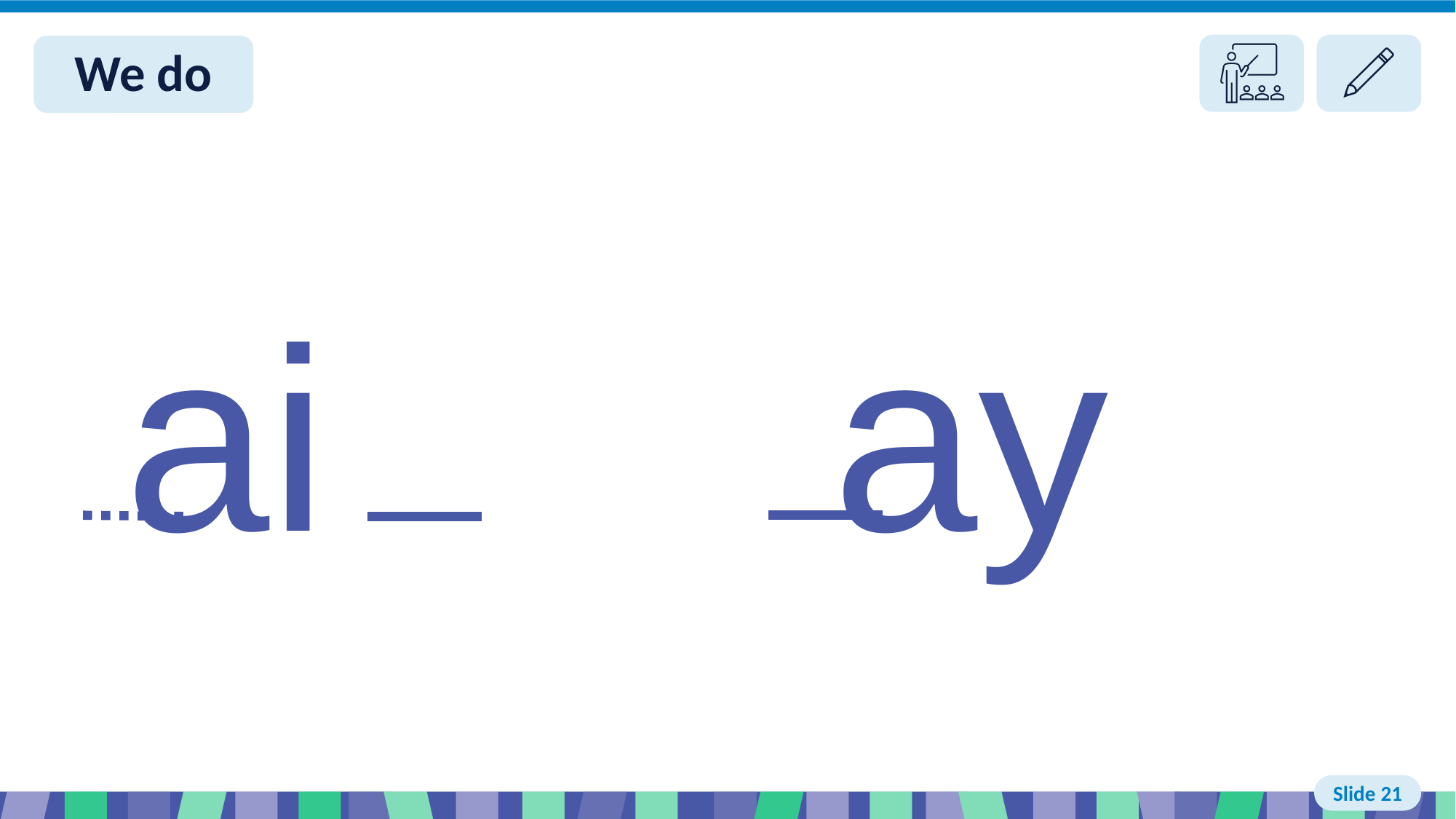

# Slide 21 We do
ai       ay